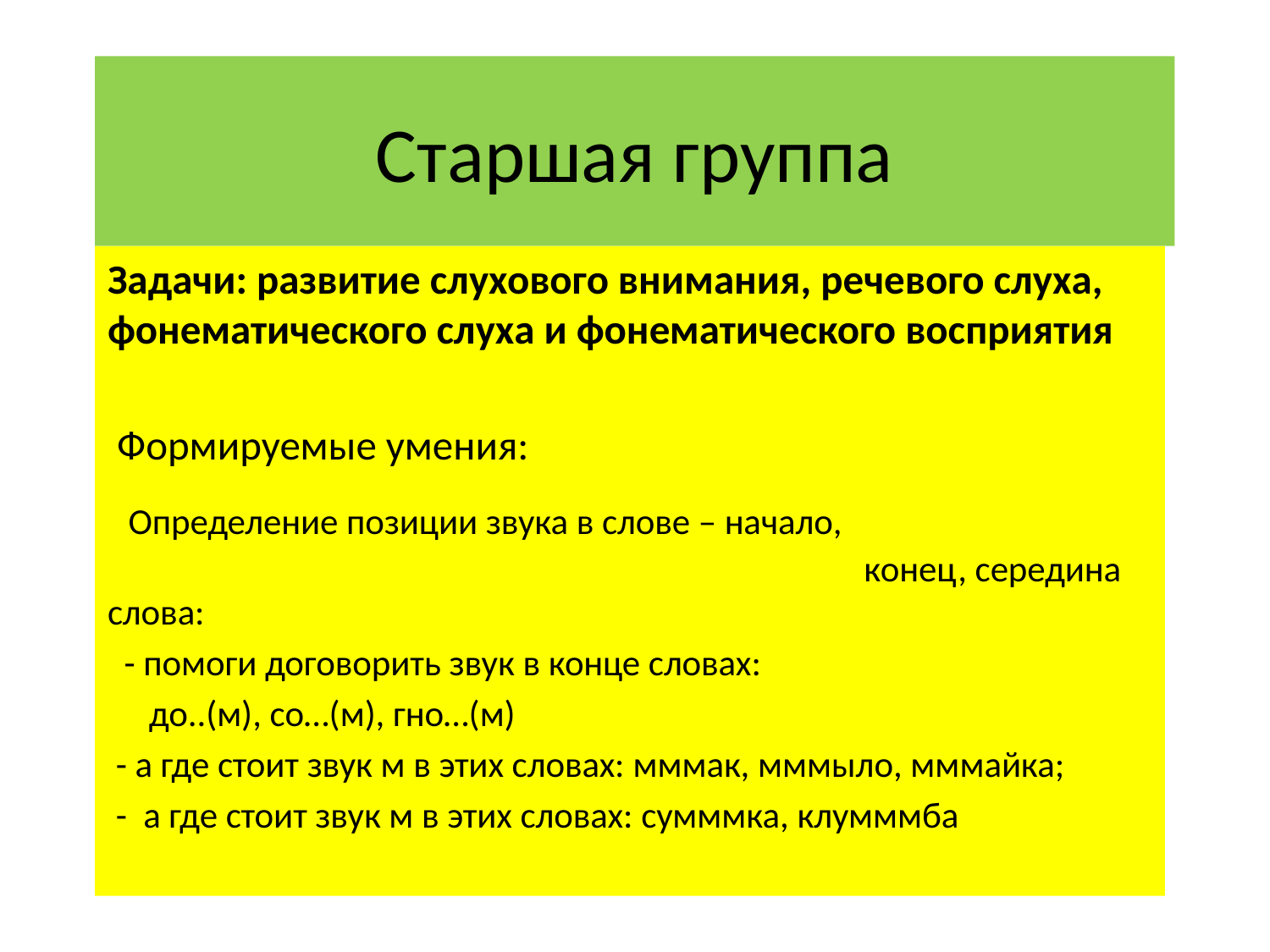

# Старшая группа
Задачи: развитие слухового внимания, речевого слуха, фонематического слуха и фонематического восприятия

 Формируемые умения:
  Определение позиции звука в слове – начало,                                                                                                                                  конец, середина слова:
  - помоги договорить звук в конце словах:
     до..(м), со…(м), гно…(м)
 - а где стоит звук м в этих словах: мммак, мммыло, мммайка;
 -  а где стоит звук м в этих словах: сумммка, клумммба